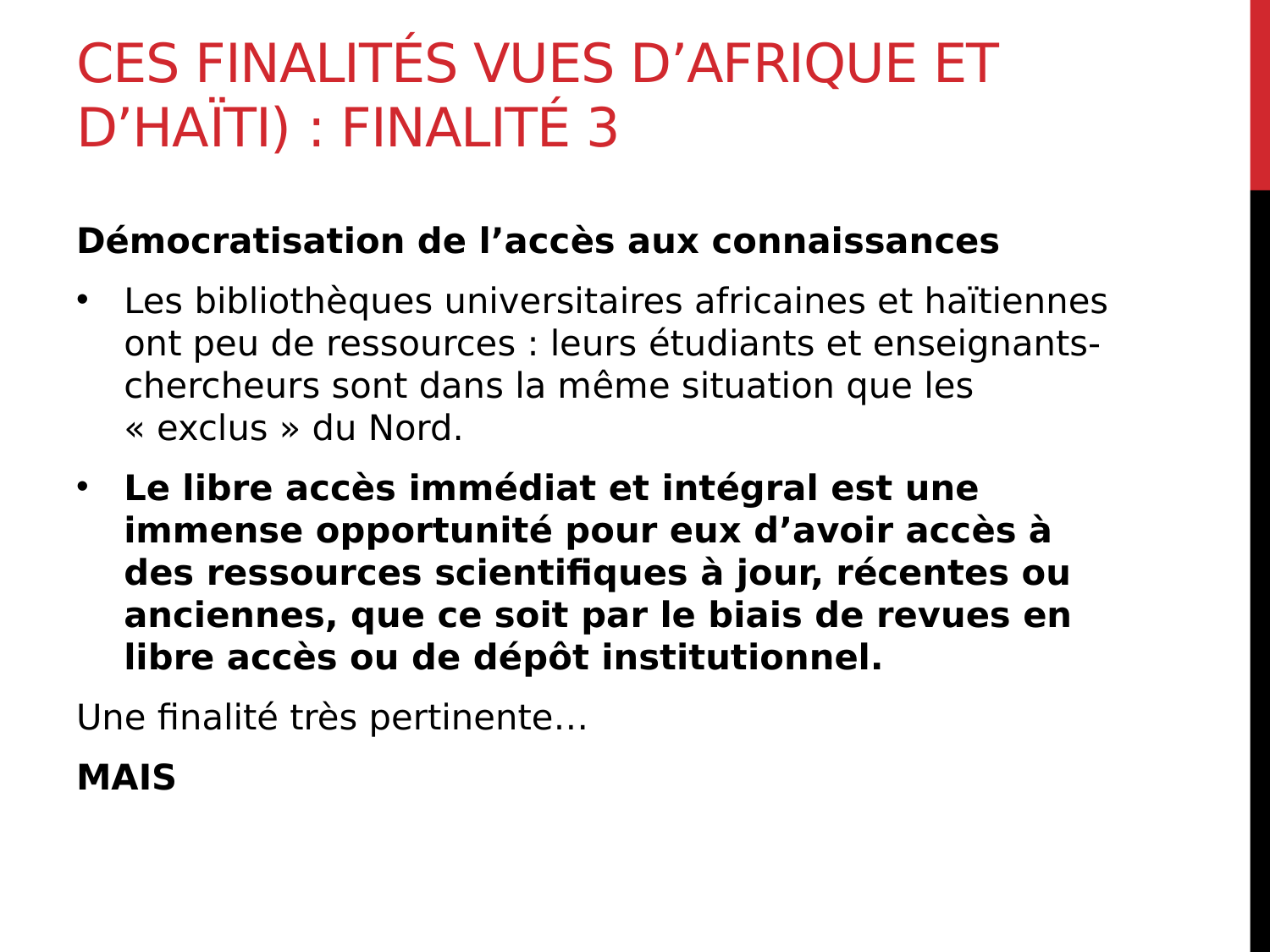

# Ces finalités vues d’Afrique et d’Haïti) : Finalité 3
Démocratisation de l’accès aux connaissances
Les bibliothèques universitaires africaines et haïtiennes ont peu de ressources : leurs étudiants et enseignants-chercheurs sont dans la même situation que les « exclus » du Nord.
Le libre accès immédiat et intégral est une immense opportunité pour eux d’avoir accès à des ressources scientifiques à jour, récentes ou anciennes, que ce soit par le biais de revues en libre accès ou de dépôt institutionnel.
Une finalité très pertinente…
MAIS